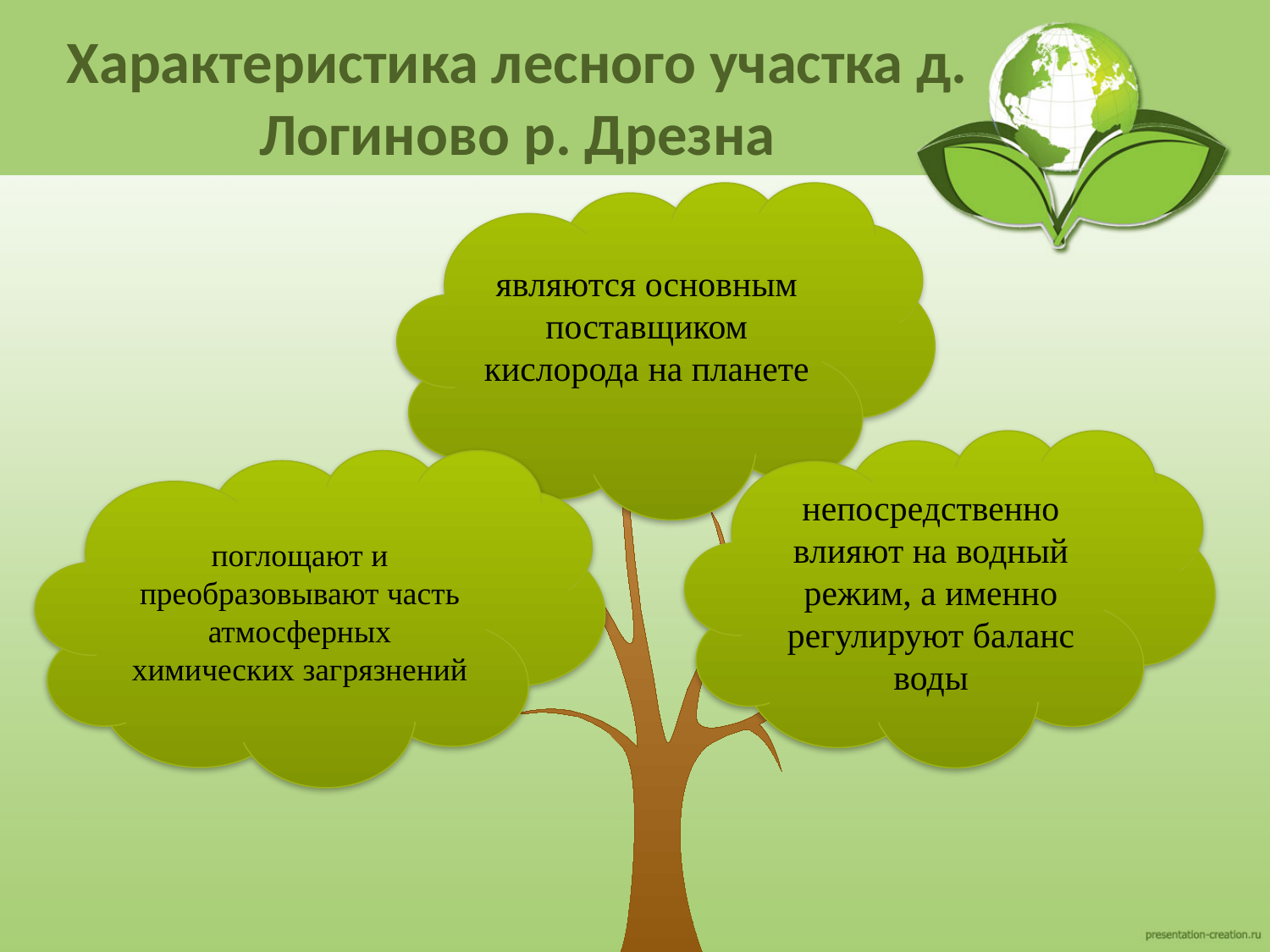

# Характеристика лесного участка д. Логиново р. Дрезна
являются основным поставщиком кислорода на планете

непосредственно влияют на водный режим, а именно регулируют баланс воды
поглощают и преобразовывают часть атмосферных химических загрязнений